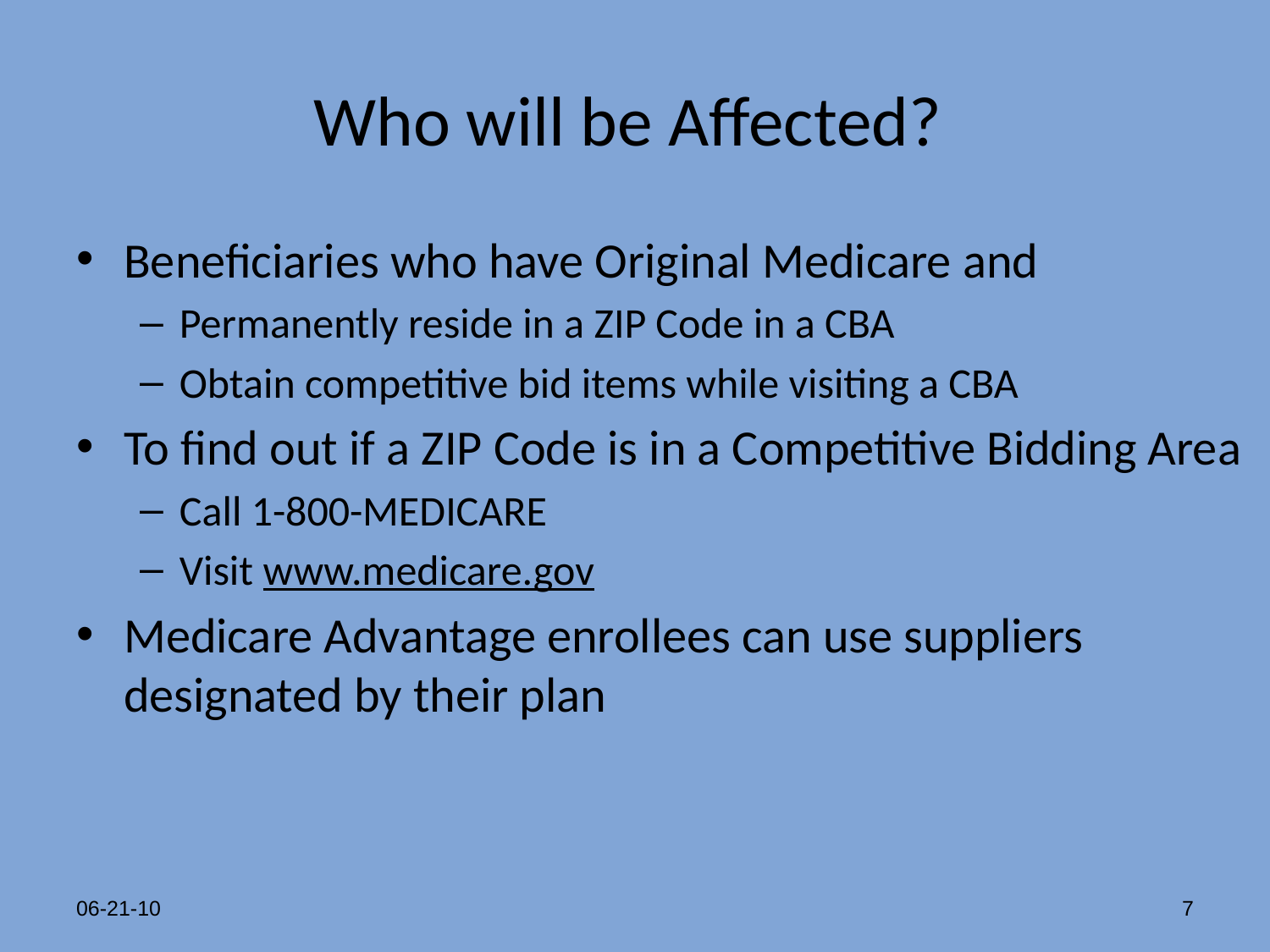

# Who will be Affected?
Beneficiaries who have Original Medicare and
Permanently reside in a ZIP Code in a CBA
Obtain competitive bid items while visiting a CBA
To find out if a ZIP Code is in a Competitive Bidding Area
Call 1-800-MEDICARE
Visit www.medicare.gov
Medicare Advantage enrollees can use suppliers designated by their plan

06-21-10
7